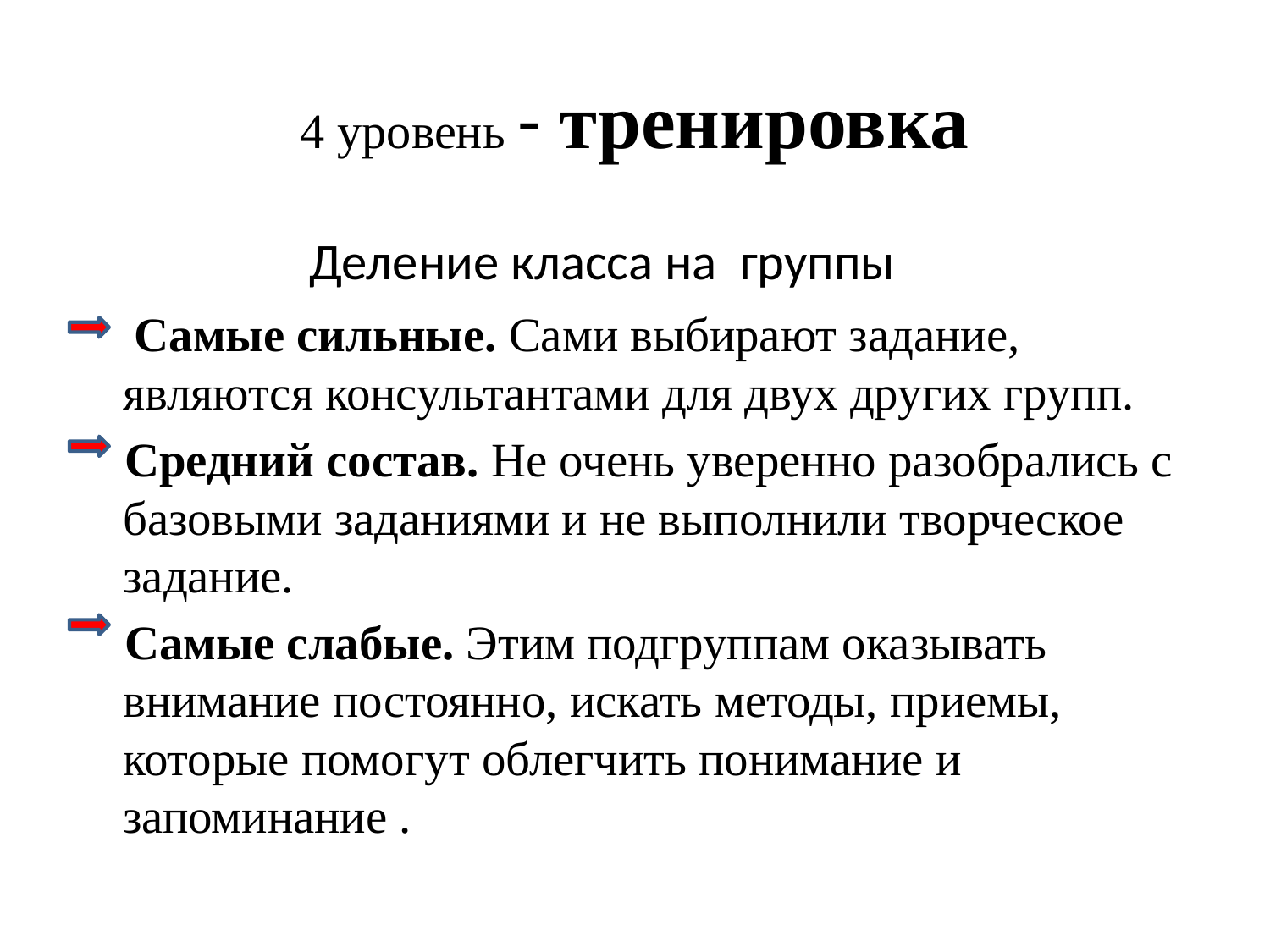

# 4 уровень - тренировка
                    Деление класса на  группы
     Самые сильные. Сами выбирают задание, являются консультантами для двух других групп.
    Средний состав. Не очень уверенно разобрались с базовыми заданиями и не выполнили творческое задание.
    Самые слабые. Этим подгруппам оказывать внимание постоянно, искать методы, приемы, которые помогут облегчить понимание и запоминание .